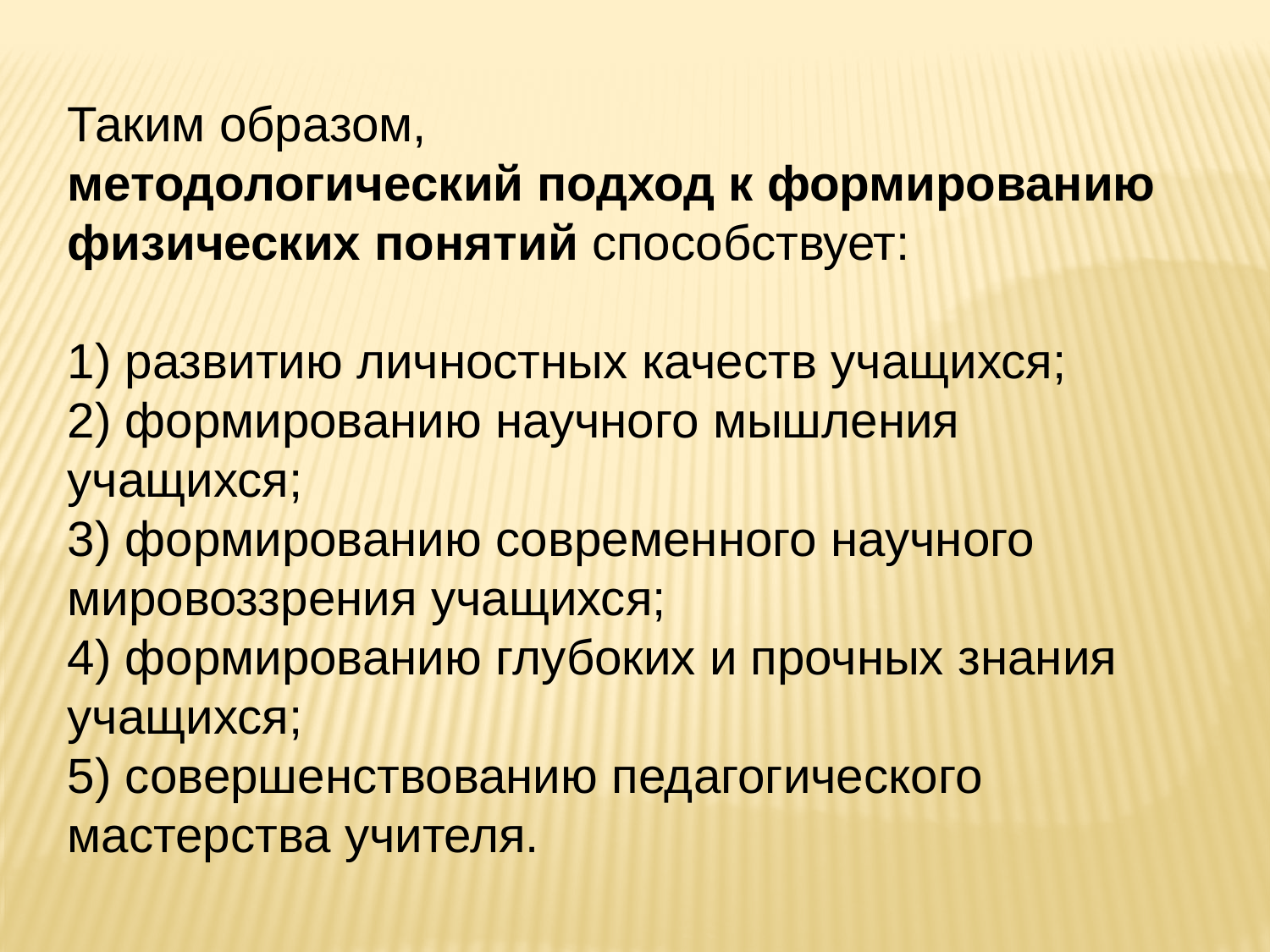

Таким образом,
методологический подход к формированию физических понятий способствует:

1) развитию личностных качеств учащихся;
2) формированию научного мышления учащихся;
3) формированию современного научного мировоззрения учащихся;
4) формированию глубоких и прочных знания учащихся;
5) совершенствованию педагогического мастерства учителя.